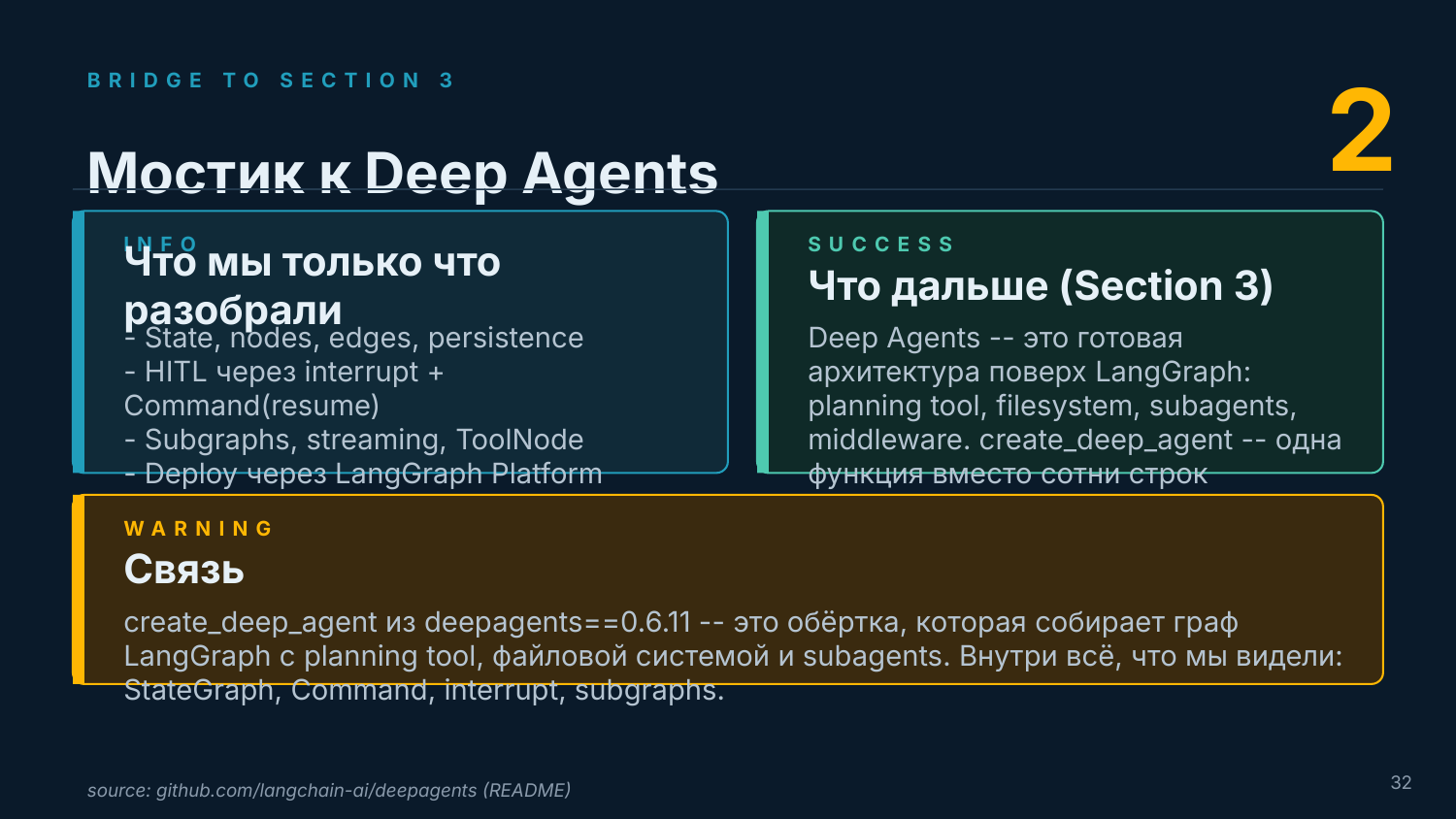

2
BRIDGE TO SECTION 3
Мостик к Deep Agents

INFO
SUCCESS
Что мы только что разобрали
Что дальше (Section 3)
- State, nodes, edges, persistence
- HITL через interrupt + Command(resume)
- Subgraphs, streaming, ToolNode
- Deploy через LangGraph Platform
Deep Agents -- это готовая архитектура поверх LangGraph: planning tool, filesystem, subagents, middleware. create_deep_agent -- одна функция вместо сотни строк boilerplate.

WARNING
Связь
create_deep_agent из deepagents==0.6.11 -- это обёртка, которая собирает граф LangGraph с planning tool, файловой системой и subagents. Внутри всё, что мы видели: StateGraph, Command, interrupt, subgraphs.
32
source: github.com/langchain-ai/deepagents (README)